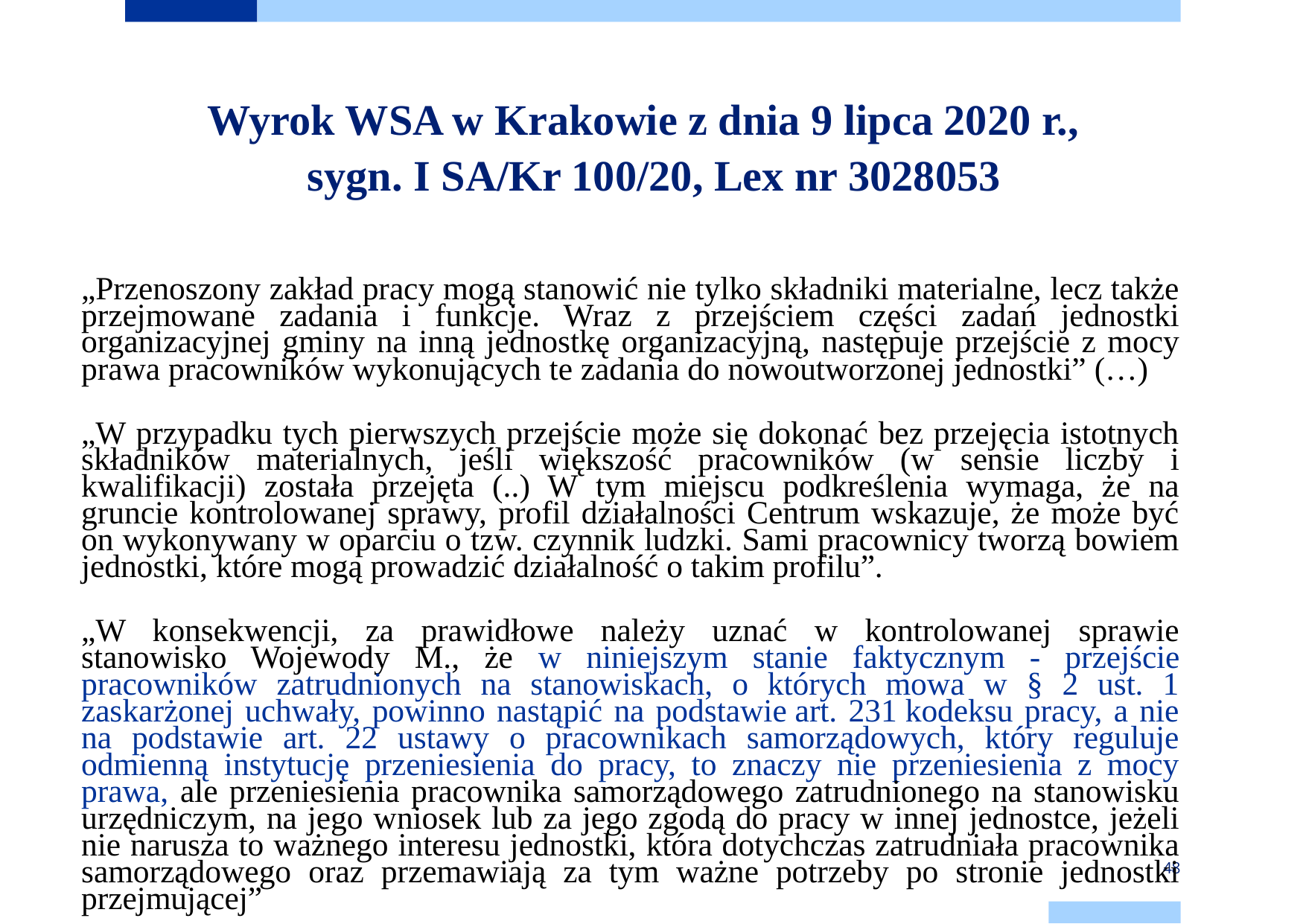

# Wyrok WSA w Krakowie z dnia 9 lipca 2020 r., sygn. I SA/Kr 100/20, Lex nr 3028053

„Przenoszony zakład pracy mogą stanowić nie tylko składniki materialne, lecz także przejmowane zadania i funkcje. Wraz z przejściem części zadań jednostki organizacyjnej gminy na inną jednostkę organizacyjną, następuje przejście z mocy prawa pracowników wykonujących te zadania do nowoutworzonej jednostki” (…)

„W przypadku tych pierwszych przejście może się dokonać bez przejęcia istotnych składników materialnych, jeśli większość pracowników (w sensie liczby i kwalifikacji) została przejęta (..) W tym miejscu podkreślenia wymaga, że na gruncie kontrolowanej sprawy, profil działalności Centrum wskazuje, że może być on wykonywany w oparciu o tzw. czynnik ludzki. Sami pracownicy tworzą bowiem jednostki, które mogą prowadzić działalność o takim profilu”.

„W konsekwencji, za prawidłowe należy uznać w kontrolowanej sprawie stanowisko Wojewody M., że w niniejszym stanie faktycznym - przejście pracowników zatrudnionych na stanowiskach, o których mowa w § 2 ust. 1 zaskarżonej uchwały, powinno nastąpić na podstawie art. 231 kodeksu pracy, a nie na podstawie art. 22 ustawy o pracownikach samorządowych, który reguluje odmienną instytucję przeniesienia do pracy, to znaczy nie przeniesienia z mocy prawa, ale przeniesienia pracownika samorządowego zatrudnionego na stanowisku urzędniczym, na jego wniosek lub za jego zgodą do pracy w innej jednostce, jeżeli nie narusza to ważnego interesu jednostki, która dotychczas zatrudniała pracownika samorządowego oraz przemawiają za tym ważne potrzeby po stronie jednostki przejmującej”

48